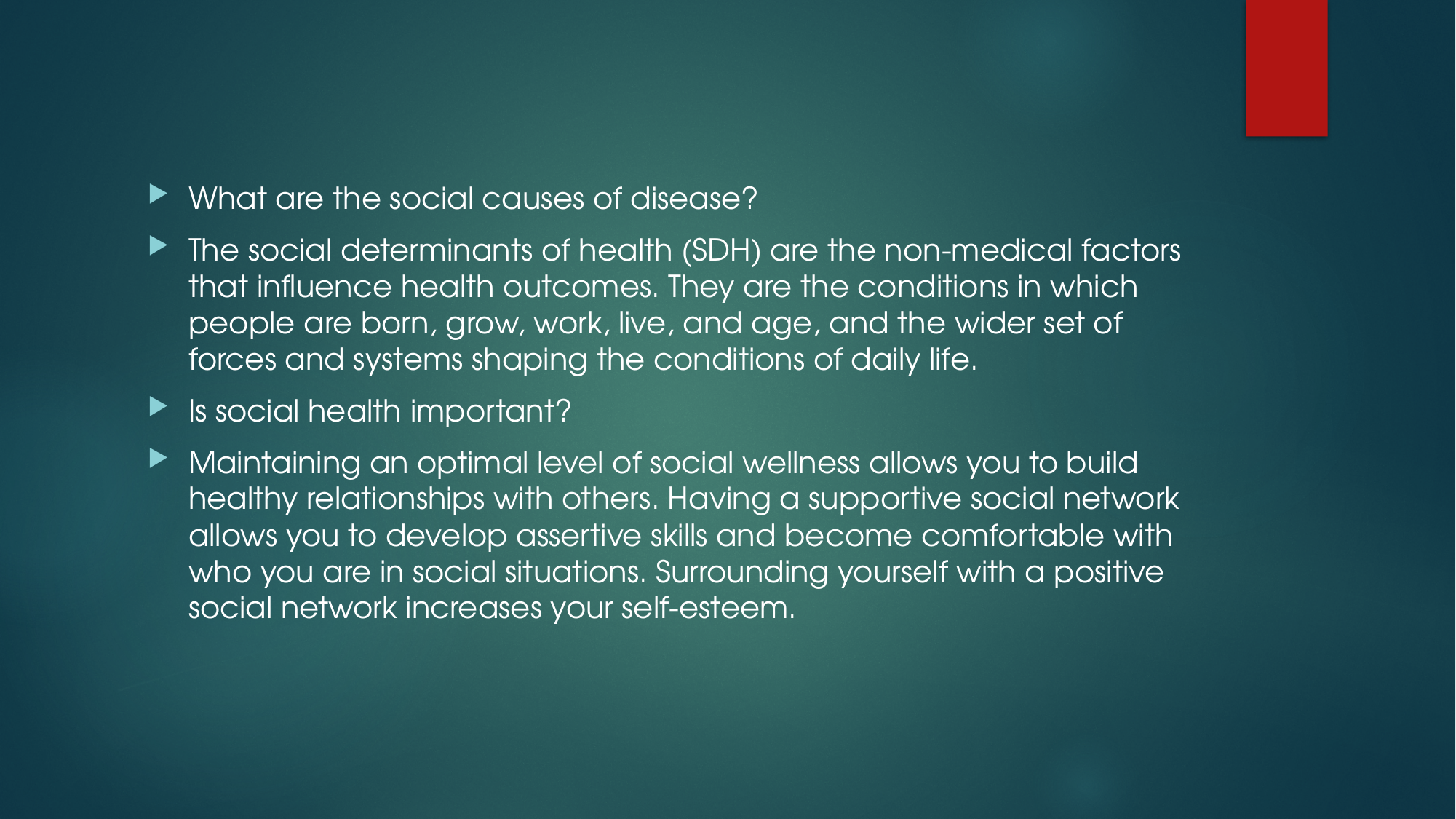

What are the social causes of disease?
The social determinants of health (SDH) are the non-medical factors that influence health outcomes. They are the conditions in which people are born, grow, work, live, and age, and the wider set of forces and systems shaping the conditions of daily life.
Is social health important?
Maintaining an optimal level of social wellness allows you to build healthy relationships with others. Having a supportive social network allows you to develop assertive skills and become comfortable with who you are in social situations. Surrounding yourself with a positive social network increases your self-esteem.